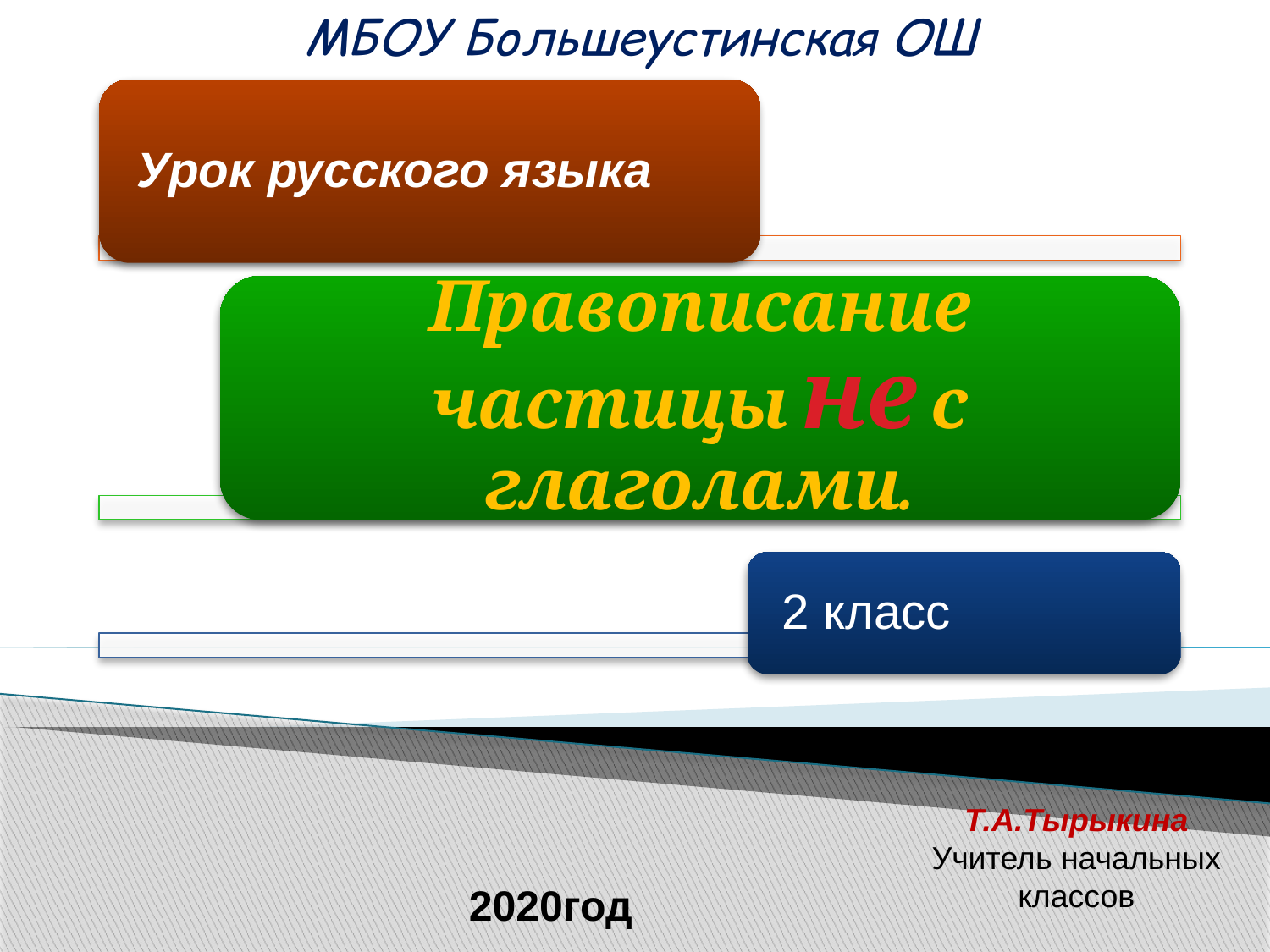

МБОУ Большеустинская ОШ
Урок русского языка
Правописание частицы не с глаголами.
2 класс
#

Т.А.Тырыкина
Учитель начальных классов
2020год